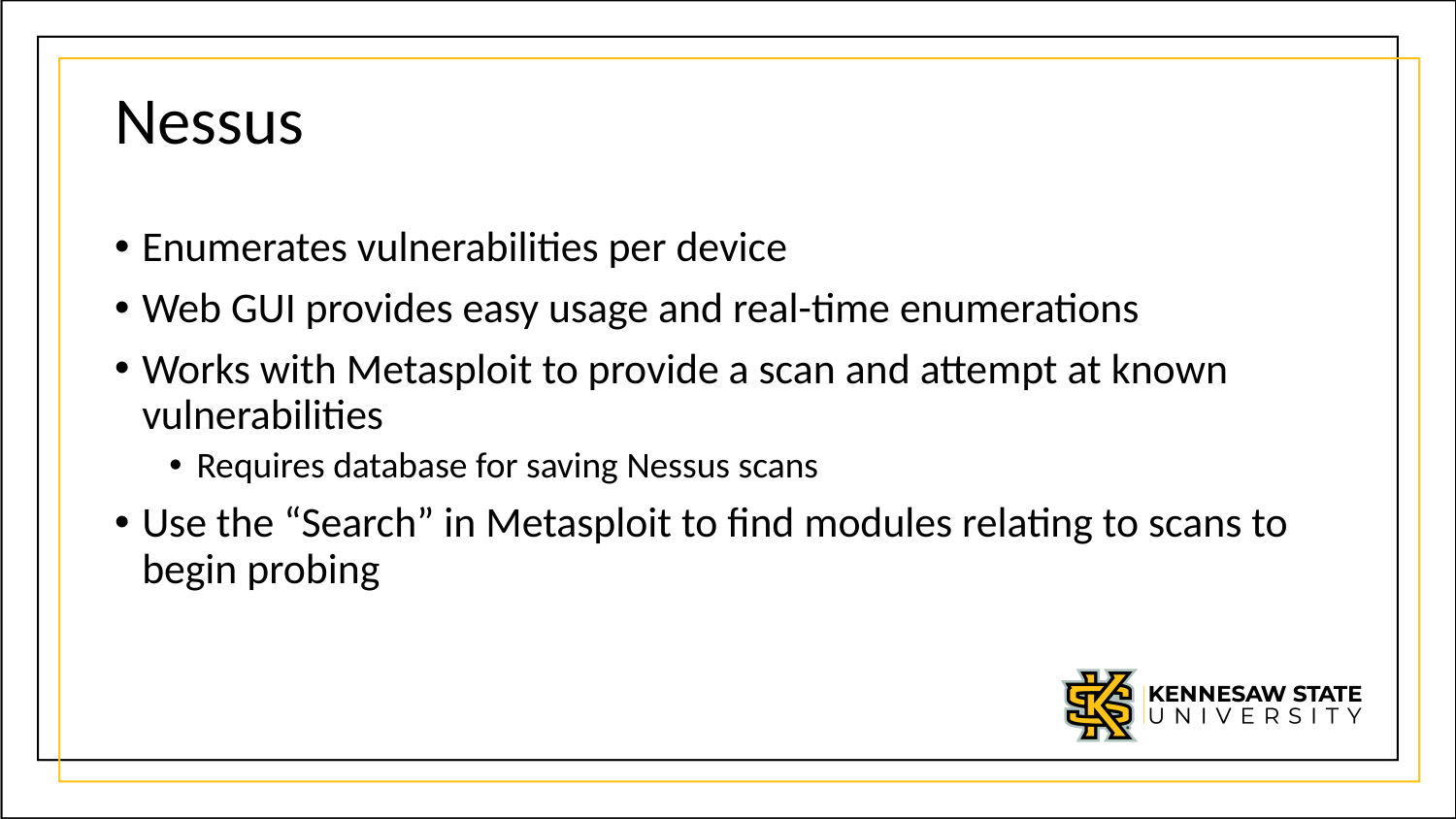

# Nessus
Enumerates vulnerabilities per device
Web GUI provides easy usage and real-time enumerations
Works with Metasploit to provide a scan and attempt at known vulnerabilities
Requires database for saving Nessus scans
Use the “Search” in Metasploit to find modules relating to scans to begin probing